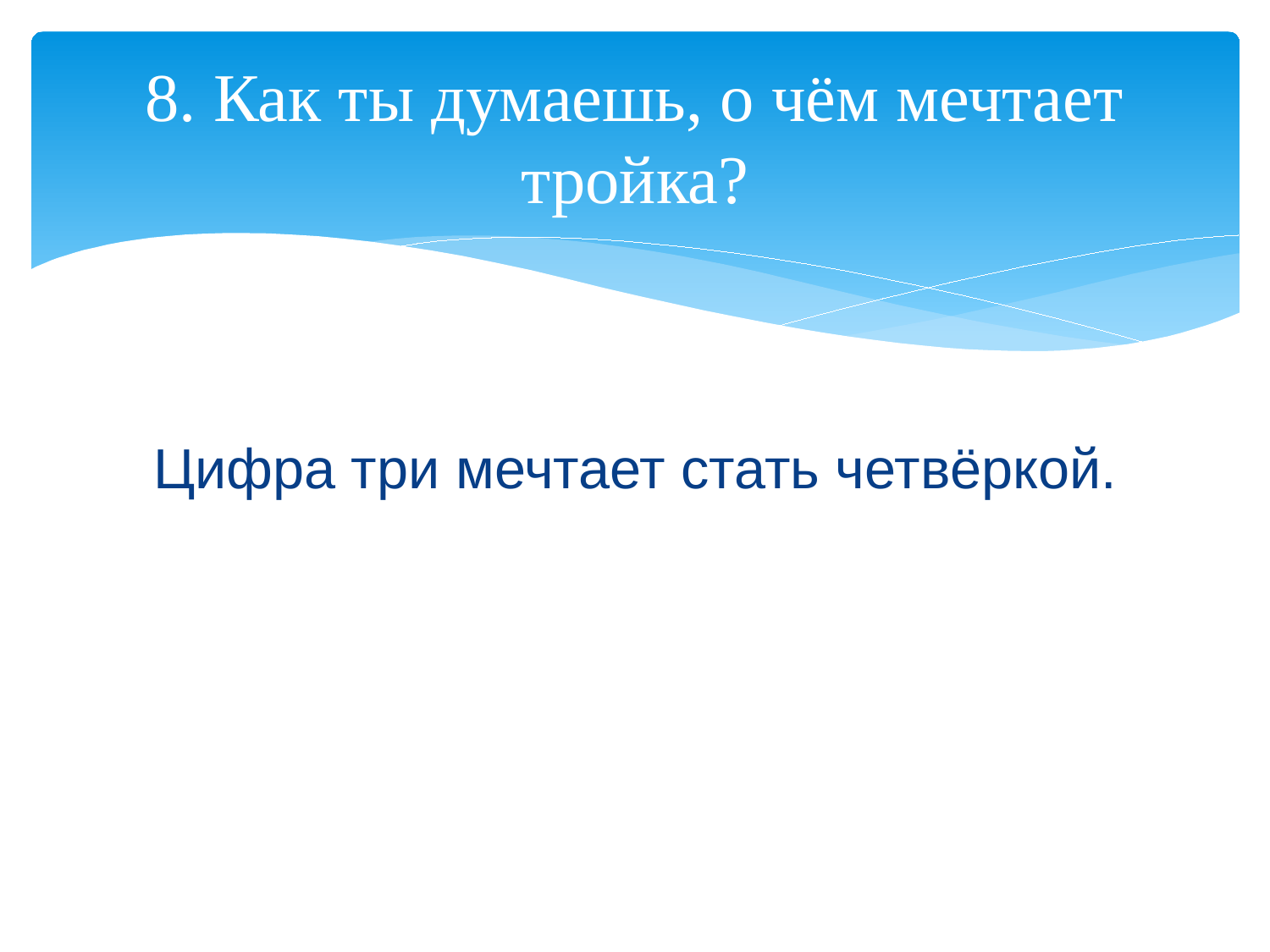

# 8. Как ты думаешь, о чём мечтает тройка?
Цифра три мечтает стать четвёркой.